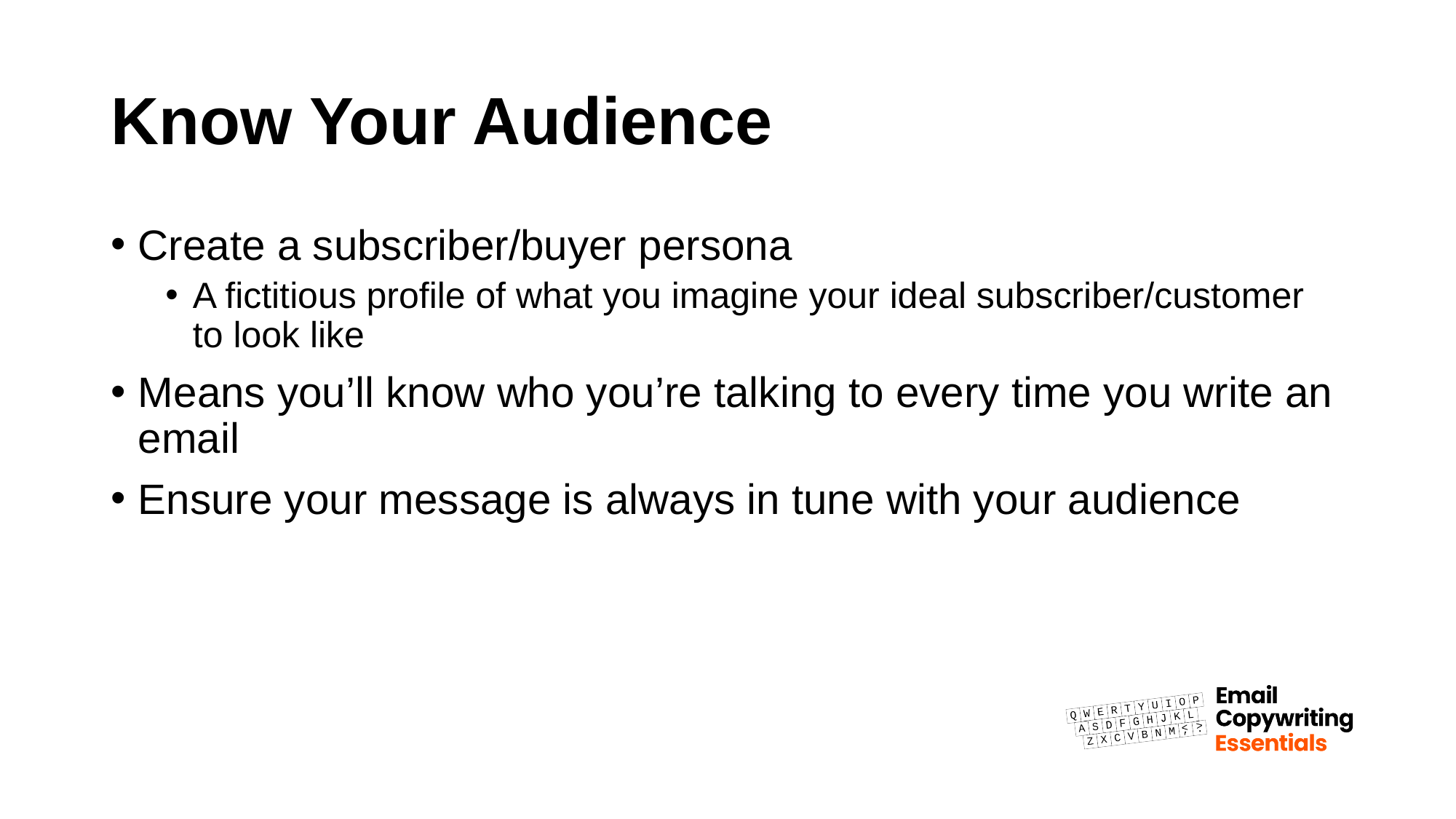

# Know Your Audience
Create a subscriber/buyer persona
A fictitious profile of what you imagine your ideal subscriber/customer to look like
Means you’ll know who you’re talking to every time you write an email
Ensure your message is always in tune with your audience